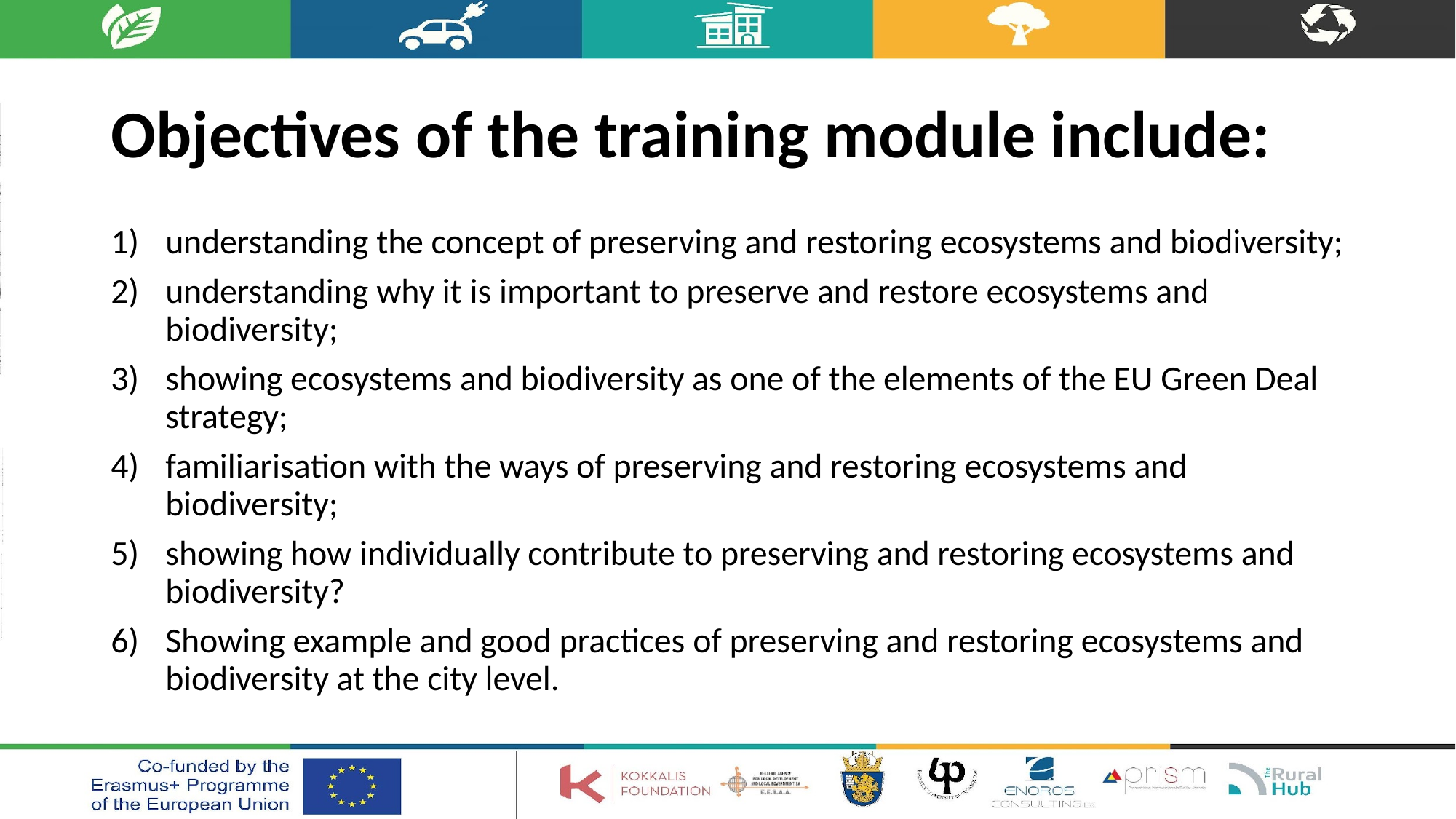

# Оbjectives of the training module include:
understanding the concept of preserving and restoring ecosystems and biodiversity;
understanding why it is important to preserve and restore ecosystems and biodiversity;
showing ecosystems and biodiversity as one of the elements of the EU Green Deal strategy;
familiarisation with the ways of preserving and restoring ecosystems and biodiversity;
showing how individually contribute to preserving and restoring ecosystems and biodiversity?
Showing example and good practices of preserving and restoring ecosystems and biodiversity at the city level.